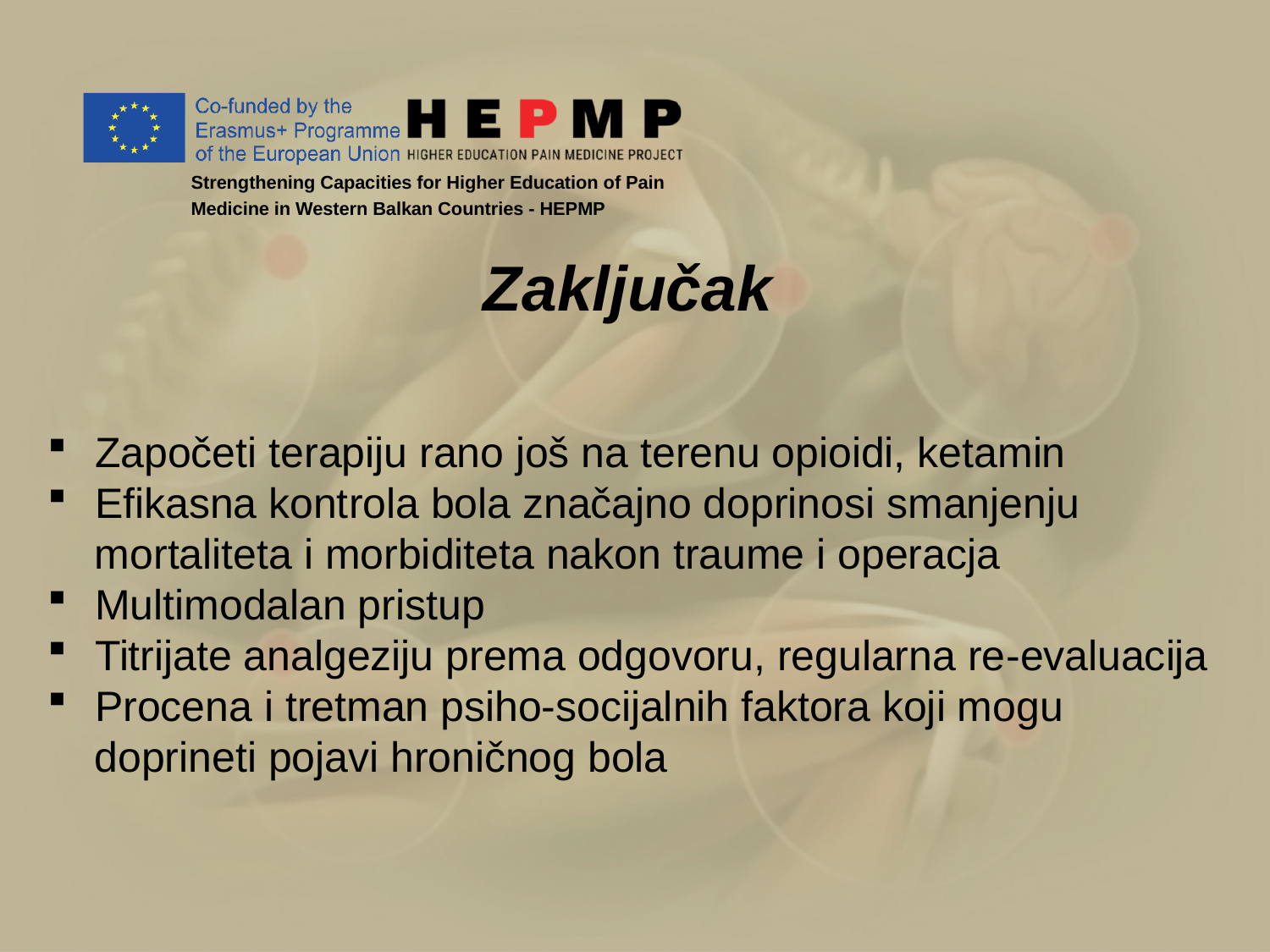

Zaključak

Započeti terapiju rano još na terenu opioidi, ketamin
Efikasna kontrola bola značajno doprinosi smanjenju
    mortaliteta i morbiditeta nakon traume i operacja
Multimodalan pristup
Titrijate analgeziju prema odgovoru, regularna re-evaluacija
Procena i tretman psiho-socijalnih faktora koji mogu
    doprineti pojavi hroničnog bola